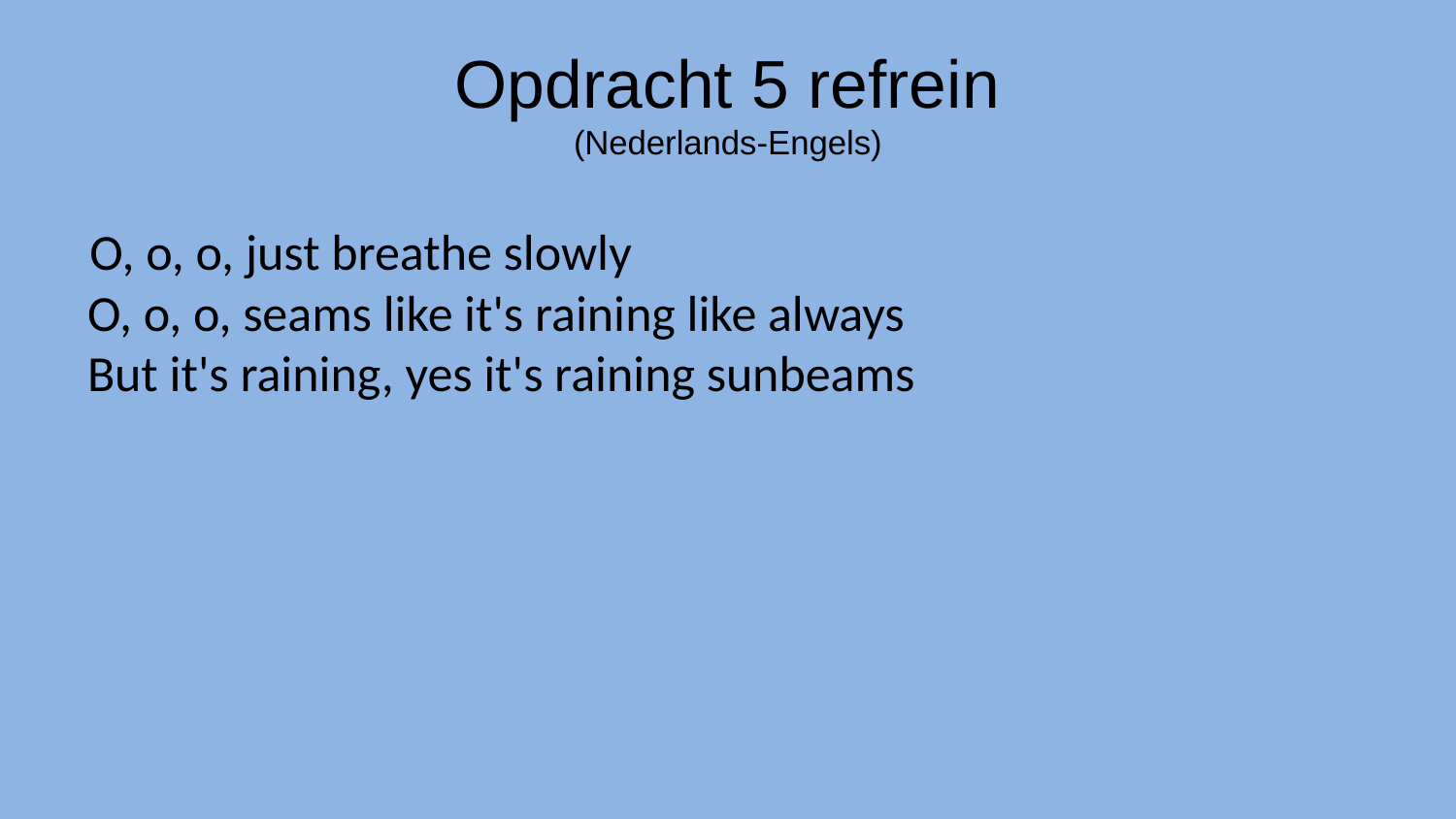

# Opdracht 5 refrein (Nederlands-Engels)
O, o, o, just breathe slowly
O, o, o, seams like it's raining like always
But it's raining, yes it's raining sunbeams